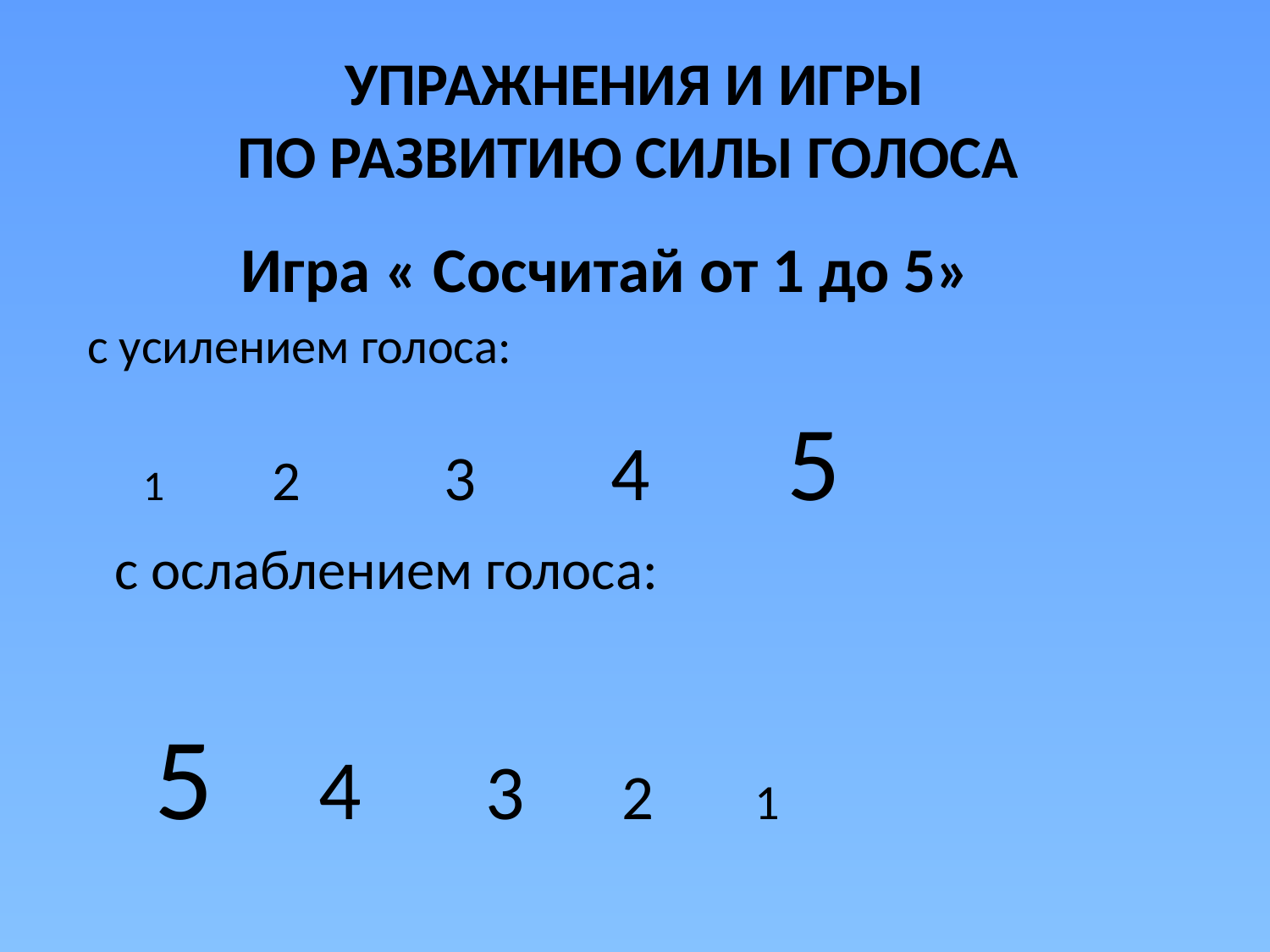

# УПРАЖНЕНИЯ И ИГРЫ ПО РАЗВИТИЮ СИЛЫ ГОЛОСА
Игра « Сосчитай от 1 до 5»
 с усилением голоса:
       1     2      3      4      5
   с ослаблением голоса:

   5    4     3    2       1